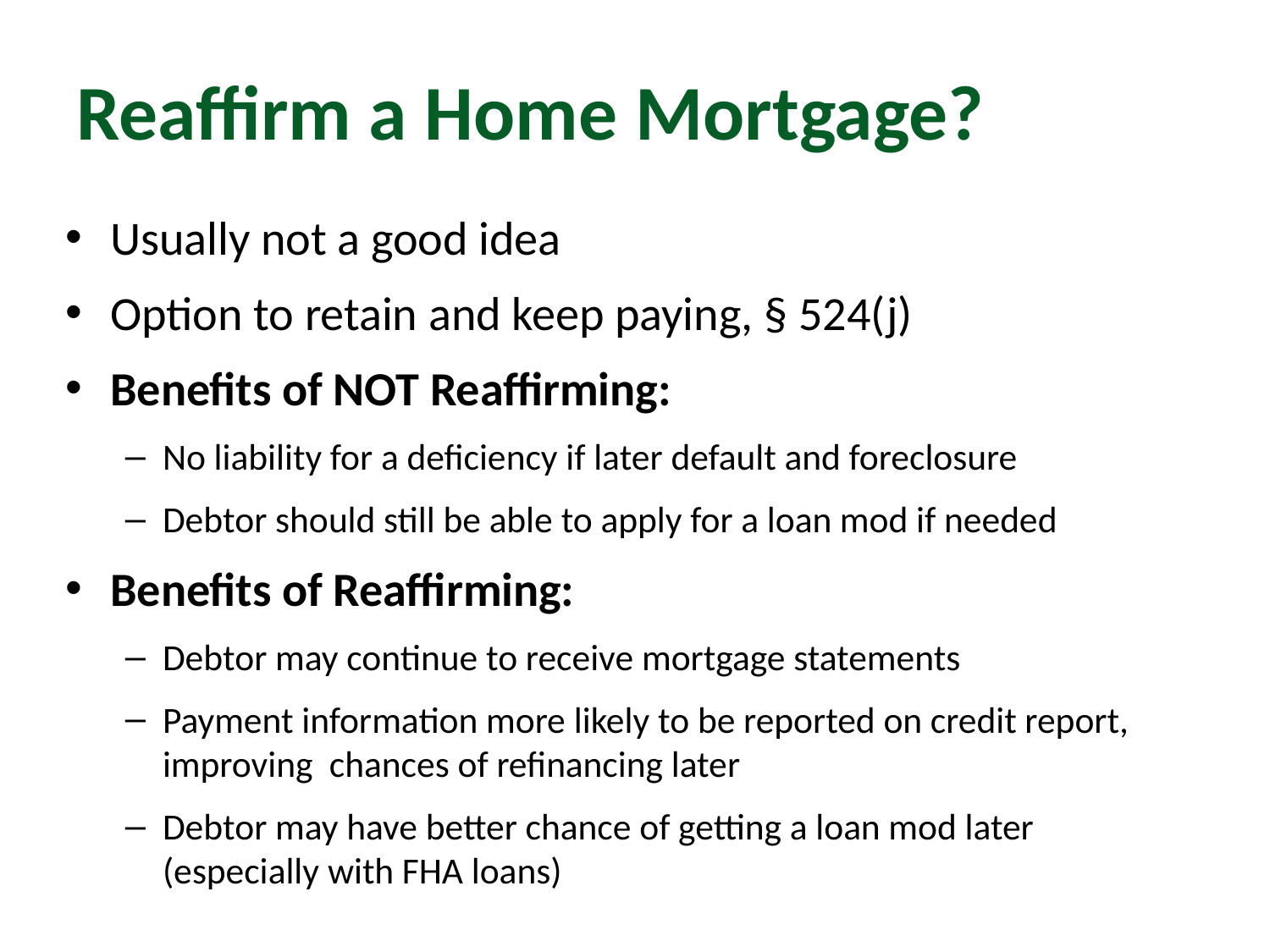

# Reaffirm a Home Mortgage?
Usually not a good idea
Option to retain and keep paying, § 524(j)
Benefits of NOT Reaffirming:
No liability for a deficiency if later default and foreclosure
Debtor should still be able to apply for a loan mod if needed
Benefits of Reaffirming:
Debtor may continue to receive mortgage statements
Payment information more likely to be reported on credit report, improving  chances of refinancing later
Debtor may have better chance of getting a loan mod later (especially with FHA loans)